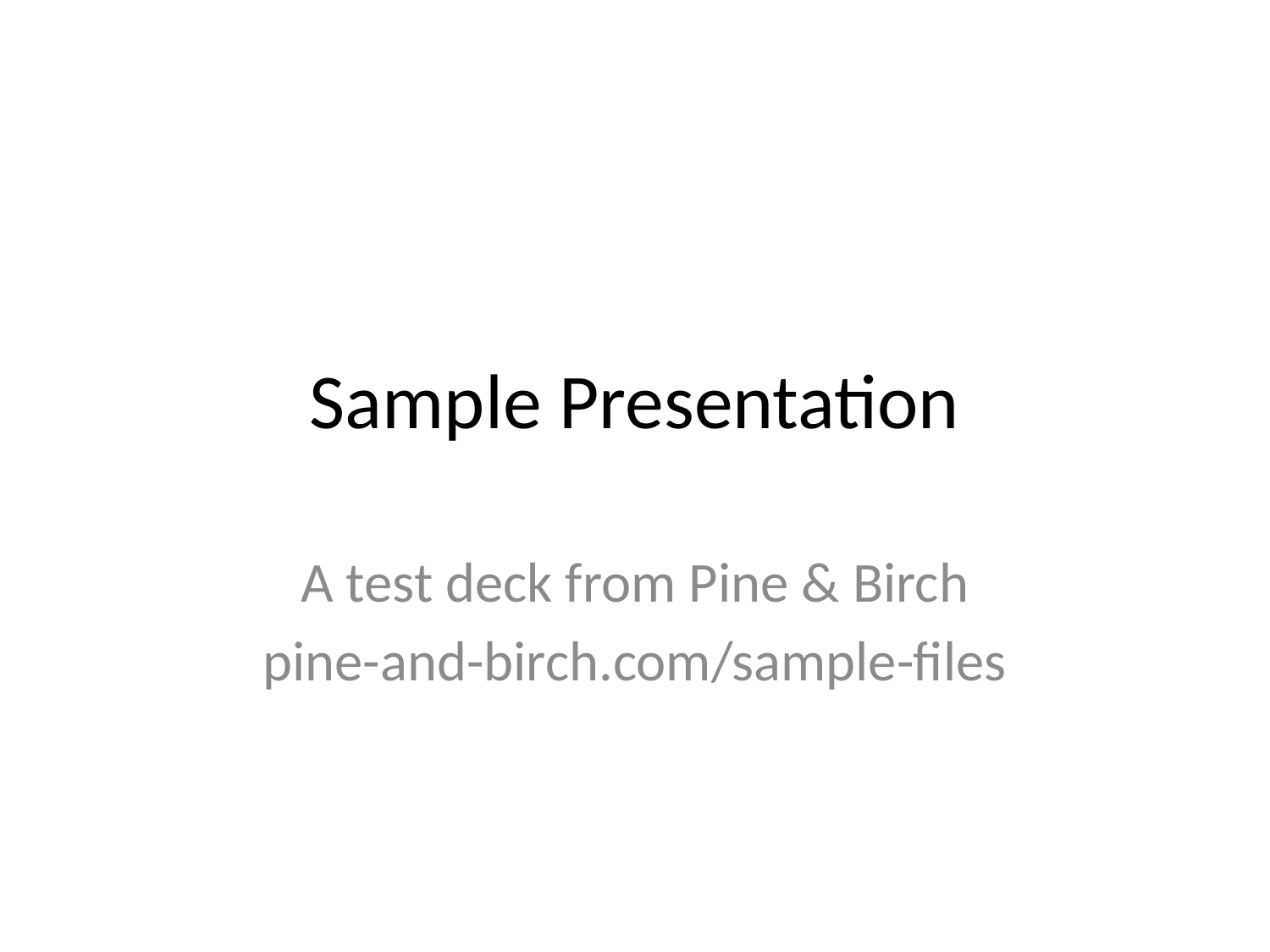

# Sample Presentation
A test deck from Pine & Birch
pine-and-birch.com/sample-files